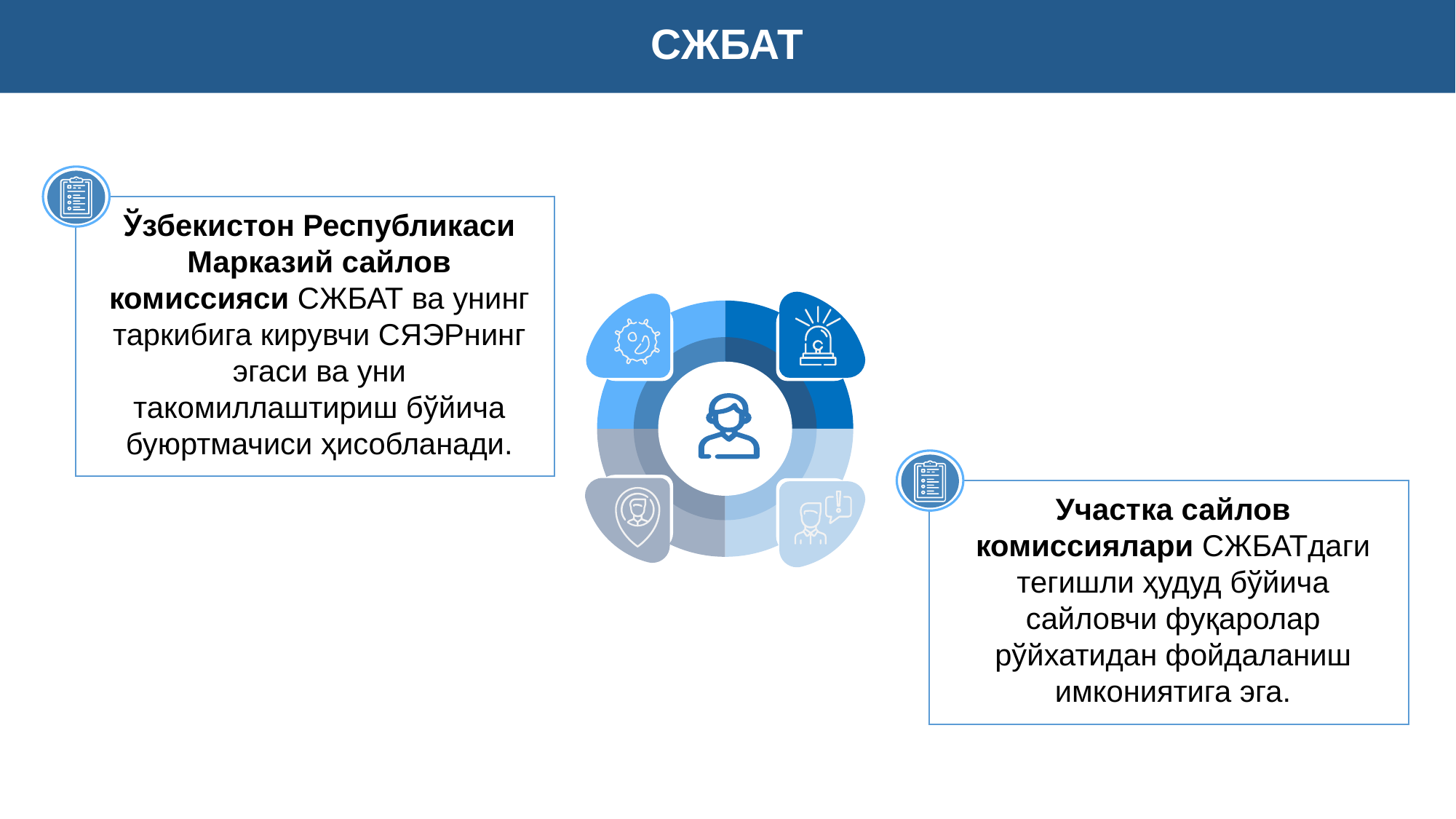

СЖБАТ

Ўзбекистон Республикаси Марказий сайлов комиссияси СЖБАТ ва унинг таркибига кирувчи СЯЭРнинг эгаси ва уни такомиллаштириш бўйича буюртмачиси ҳисобланади.

Участка сайлов комиссиялари СЖБАТдаги тегишли ҳудуд бўйича сайловчи фуқаролар рўйхатидан фойдаланиш имкониятига эга.